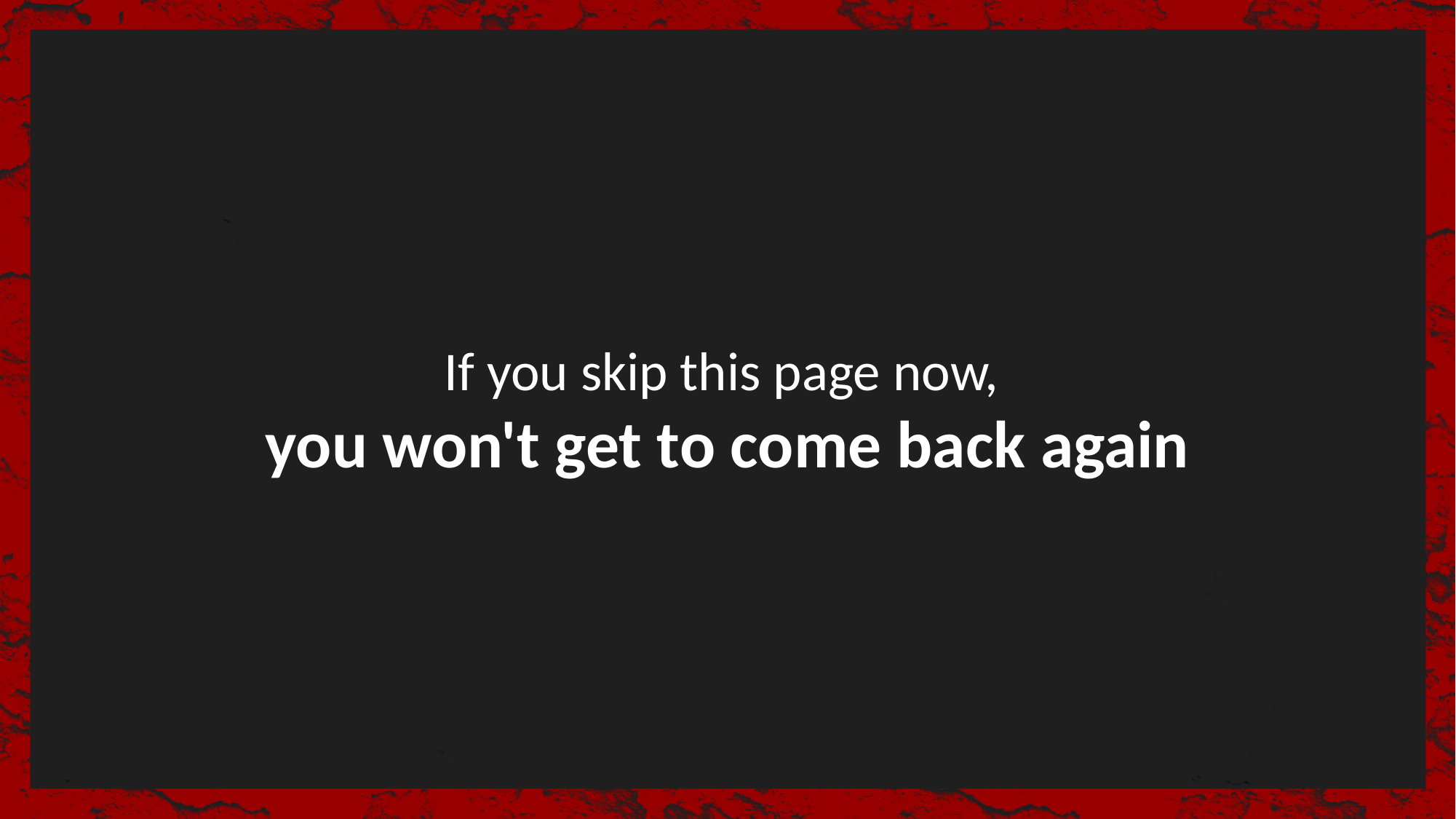

If you skip this page now,
you won't get to come back again